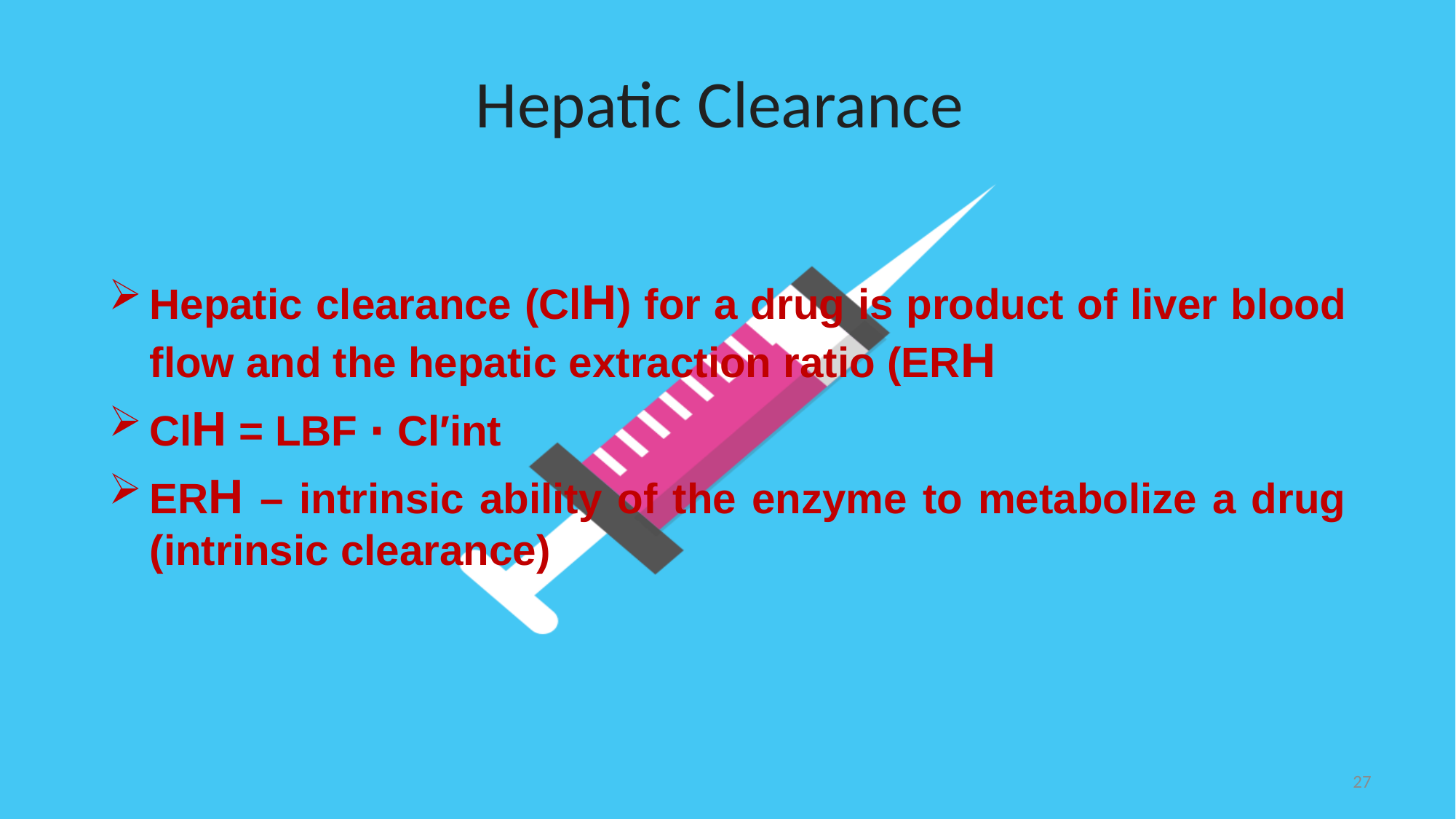

# Hepatic Clearance
Hepatic clearance (ClH) for a drug is product of liver blood flow and the hepatic extraction ratio (ERH
ClH = LBF ⋅ Cl′int
ERH – intrinsic ability of the enzyme to metabolize a drug (intrinsic clearance)
27